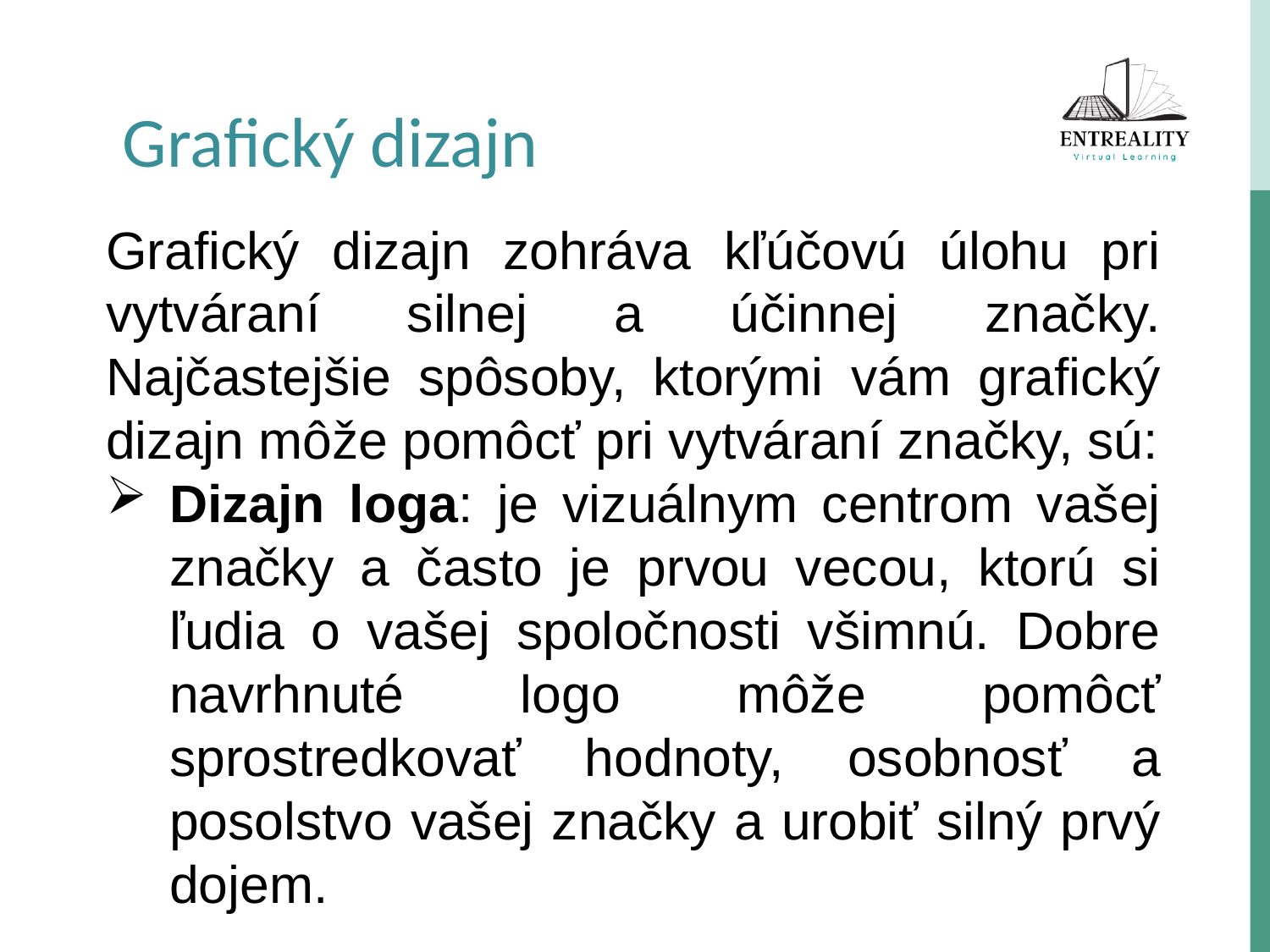

Grafický dizajn
Grafický dizajn zohráva kľúčovú úlohu pri vytváraní silnej a účinnej značky. Najčastejšie spôsoby, ktorými vám grafický dizajn môže pomôcť pri vytváraní značky, sú:
Dizajn loga: je vizuálnym centrom vašej značky a často je prvou vecou, ktorú si ľudia o vašej spoločnosti všimnú. Dobre navrhnuté logo môže pomôcť sprostredkovať hodnoty, osobnosť a posolstvo vašej značky a urobiť silný prvý dojem.